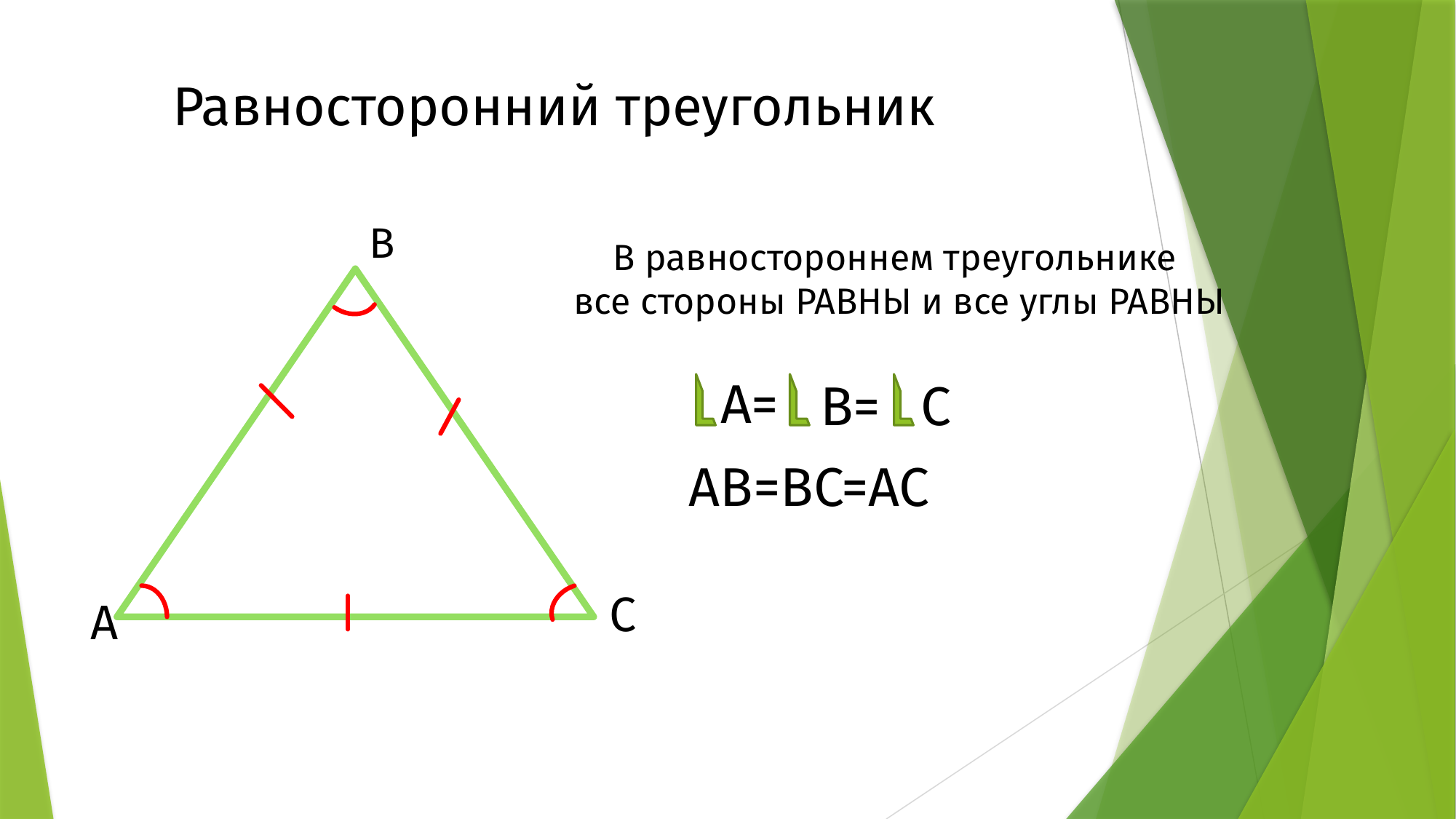

Равносторонний треугольник
В
В равностороннем треугольнике
все стороны РАВНЫ и все углы РАВНЫ

А=
С
В=

АВ=ВС=АС
С

А